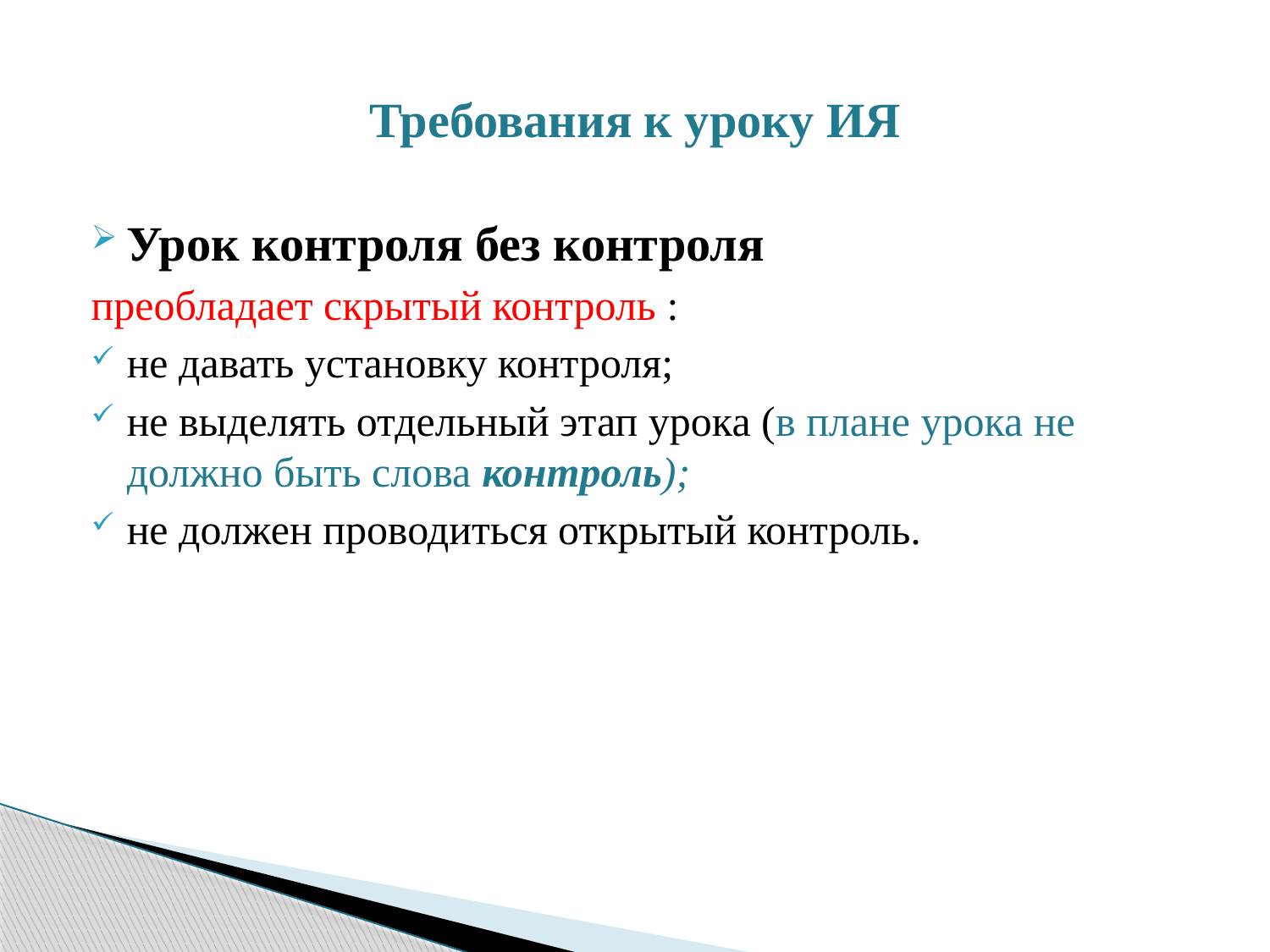

# Требования к уроку ИЯ
Урок контроля без контроля
преобладает скрытый контроль :
не давать установку контроля;
не выделять отдельный этап урока (в плане урока не должно быть слова контроль);
не должен проводиться открытый контроль.